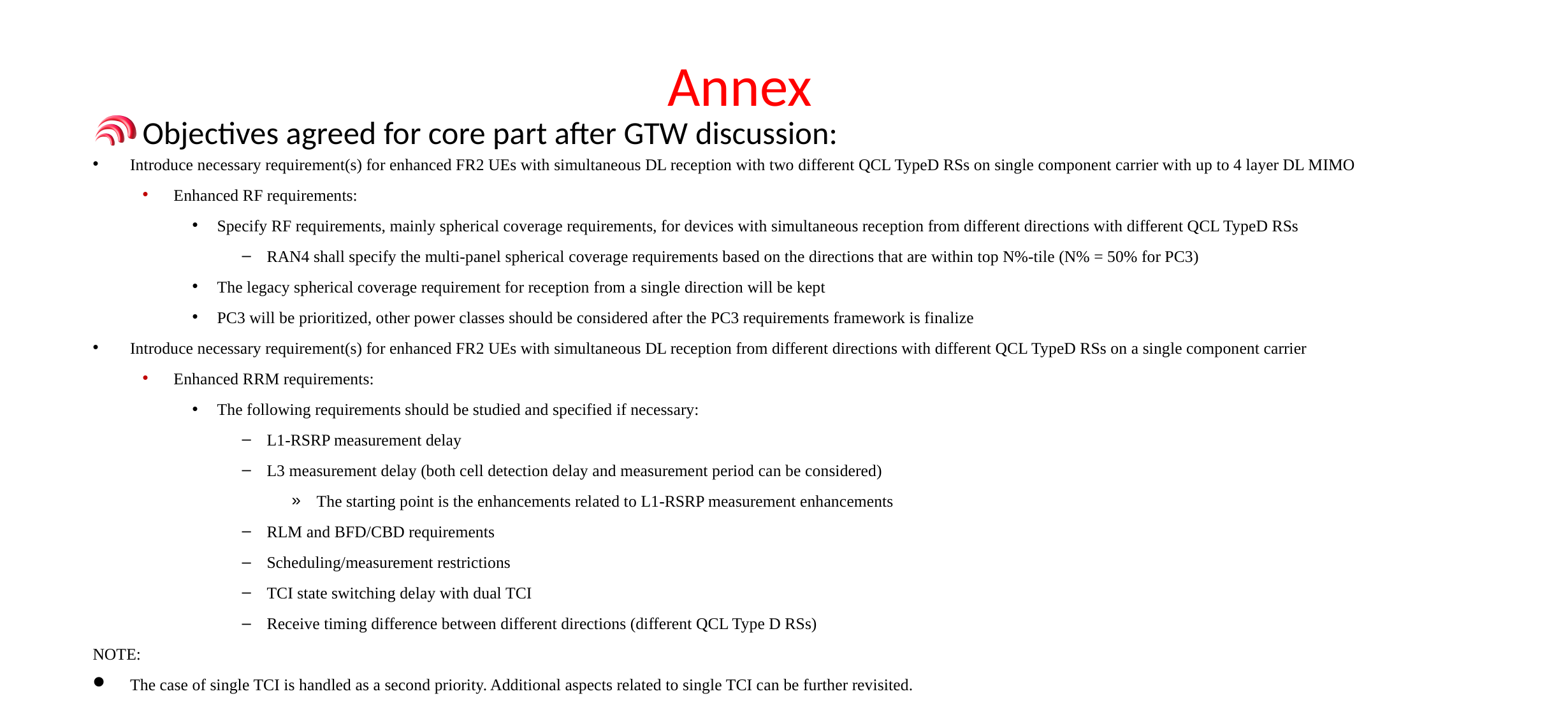

# Annex
Objectives agreed for core part after GTW discussion:
Introduce necessary requirement(s) for enhanced FR2 UEs with simultaneous DL reception with two different QCL TypeD RSs on single component carrier with up to 4 layer DL MIMO
Enhanced RF requirements:
Specify RF requirements, mainly spherical coverage requirements, for devices with simultaneous reception from different directions with different QCL TypeD RSs
RAN4 shall specify the multi-panel spherical coverage requirements based on the directions that are within top N%-tile (N% = 50% for PC3)
The legacy spherical coverage requirement for reception from a single direction will be kept
PC3 will be prioritized, other power classes should be considered after the PC3 requirements framework is finalize
Introduce necessary requirement(s) for enhanced FR2 UEs with simultaneous DL reception from different directions with different QCL TypeD RSs on a single component carrier
Enhanced RRM requirements:
The following requirements should be studied and specified if necessary:
L1-RSRP measurement delay
L3 measurement delay (both cell detection delay and measurement period can be considered)
The starting point is the enhancements related to L1-RSRP measurement enhancements
RLM and BFD/CBD requirements
Scheduling/measurement restrictions
TCI state switching delay with dual TCI
Receive timing difference between different directions (different QCL Type D RSs)
NOTE:
The case of single TCI is handled as a second priority. Additional aspects related to single TCI can be further revisited.